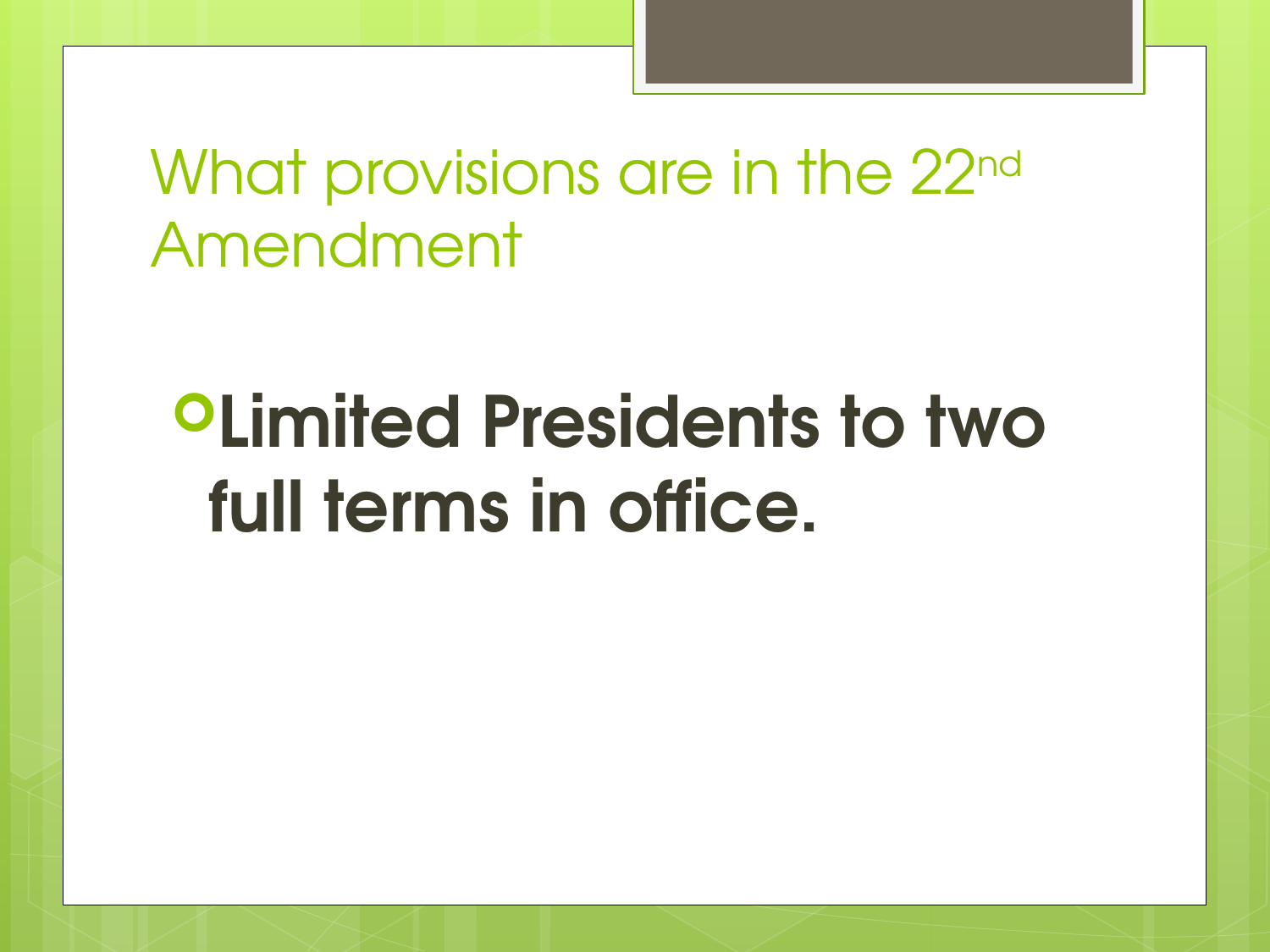

# What provisions are in the 22nd Amendment
Limited Presidents to two full terms in office.